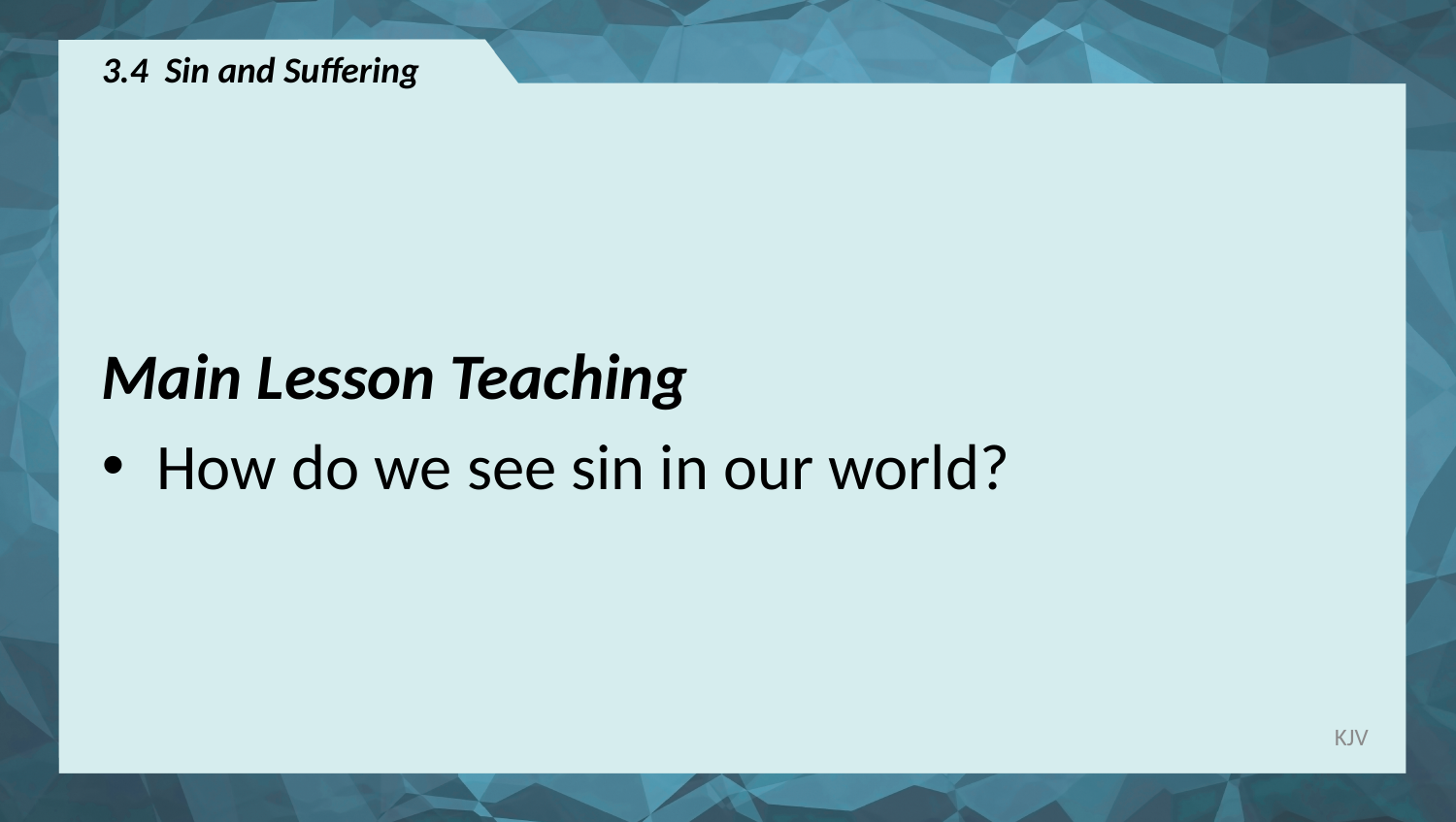

# 3.4  Sin and Suffering
Main Lesson Teaching
How do we see sin in our world?
KJV